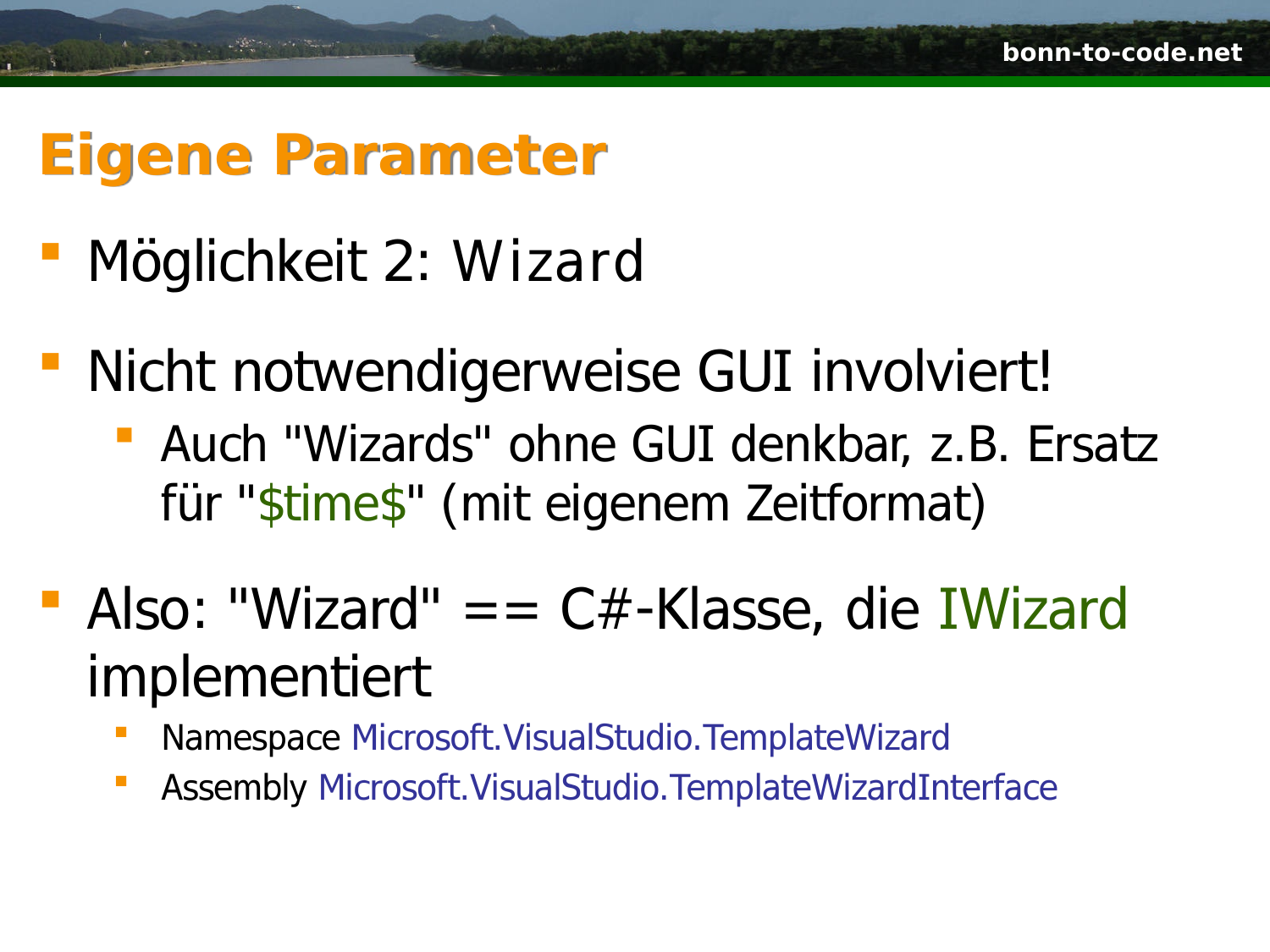

# Eigene Parameter
Möglichkeit 2: Wizard
Nicht notwendigerweise GUI involviert!
Auch "Wizards" ohne GUI denkbar, z.B. Ersatz für "$time$" (mit eigenem Zeitformat)
Also: "Wizard" == C#-Klasse, die IWizard implementiert
Namespace Microsoft.VisualStudio.TemplateWizard
Assembly Microsoft.VisualStudio.TemplateWizardInterface